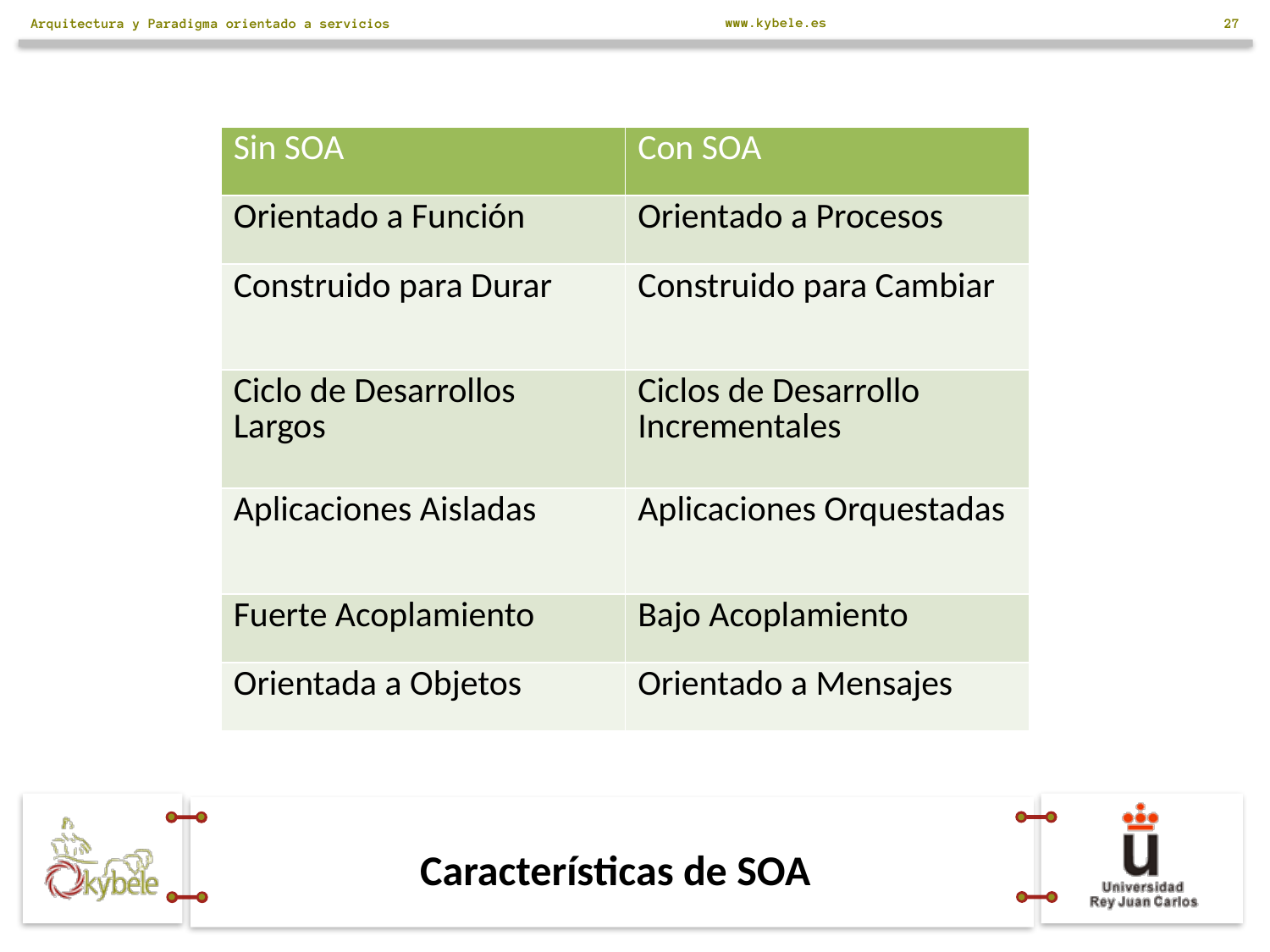

Arquitectura y Paradigma orientado a servicios
27

| Sin SOA | Con SOA |
| --- | --- |
| Orientado a Función | Orientado a Procesos |
| Construido para Durar | Construido para Cambiar |
| Ciclo de Desarrollos Largos | Ciclos de Desarrollo Incrementales |
| Aplicaciones Aisladas | Aplicaciones Orquestadas |
| Fuerte Acoplamiento | Bajo Acoplamiento |
| Orientada a Objetos | Orientado a Mensajes |
# Características de SOA